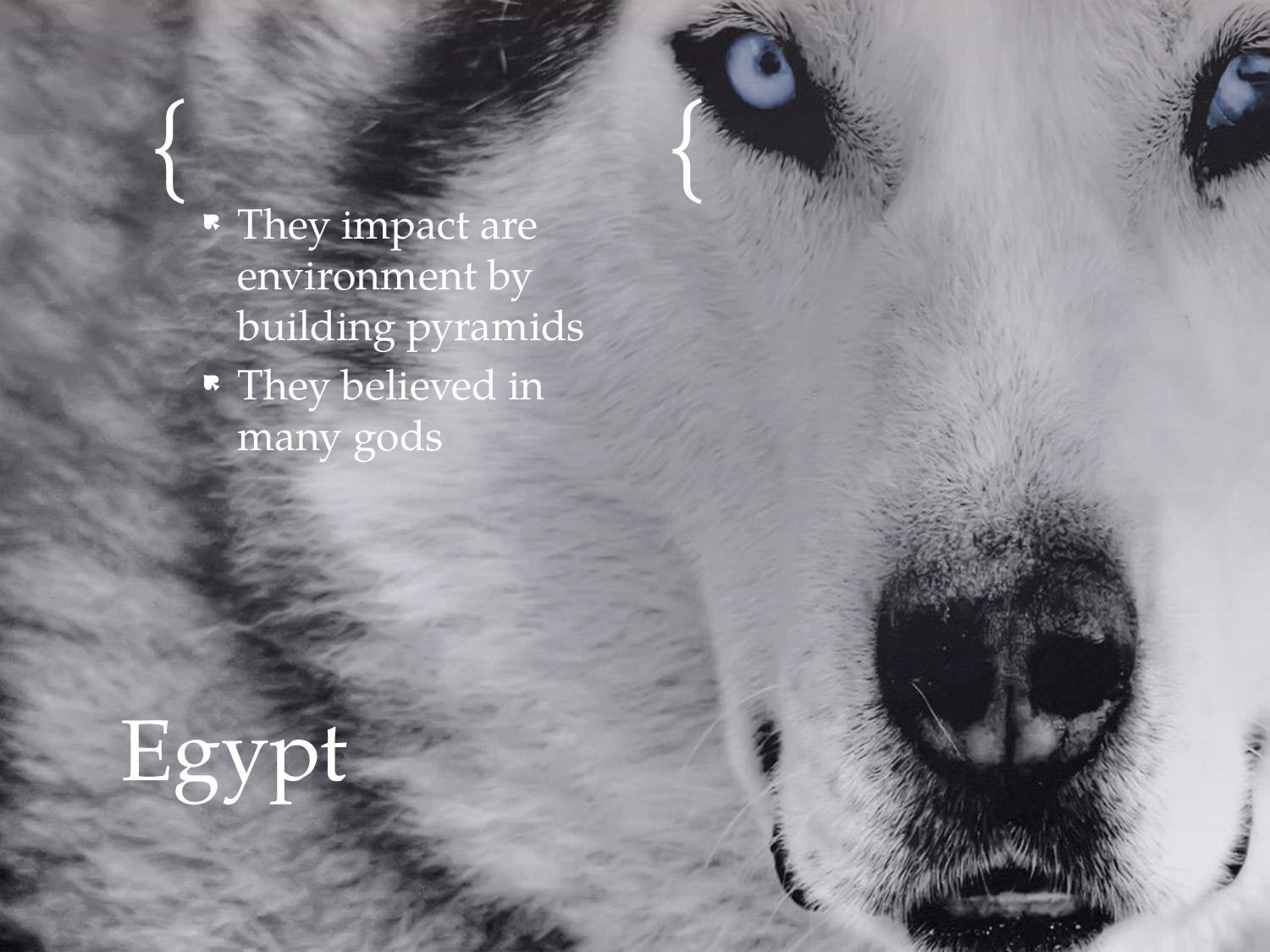

They impact are environment by building pyramids
They believed in many gods

# Egypt